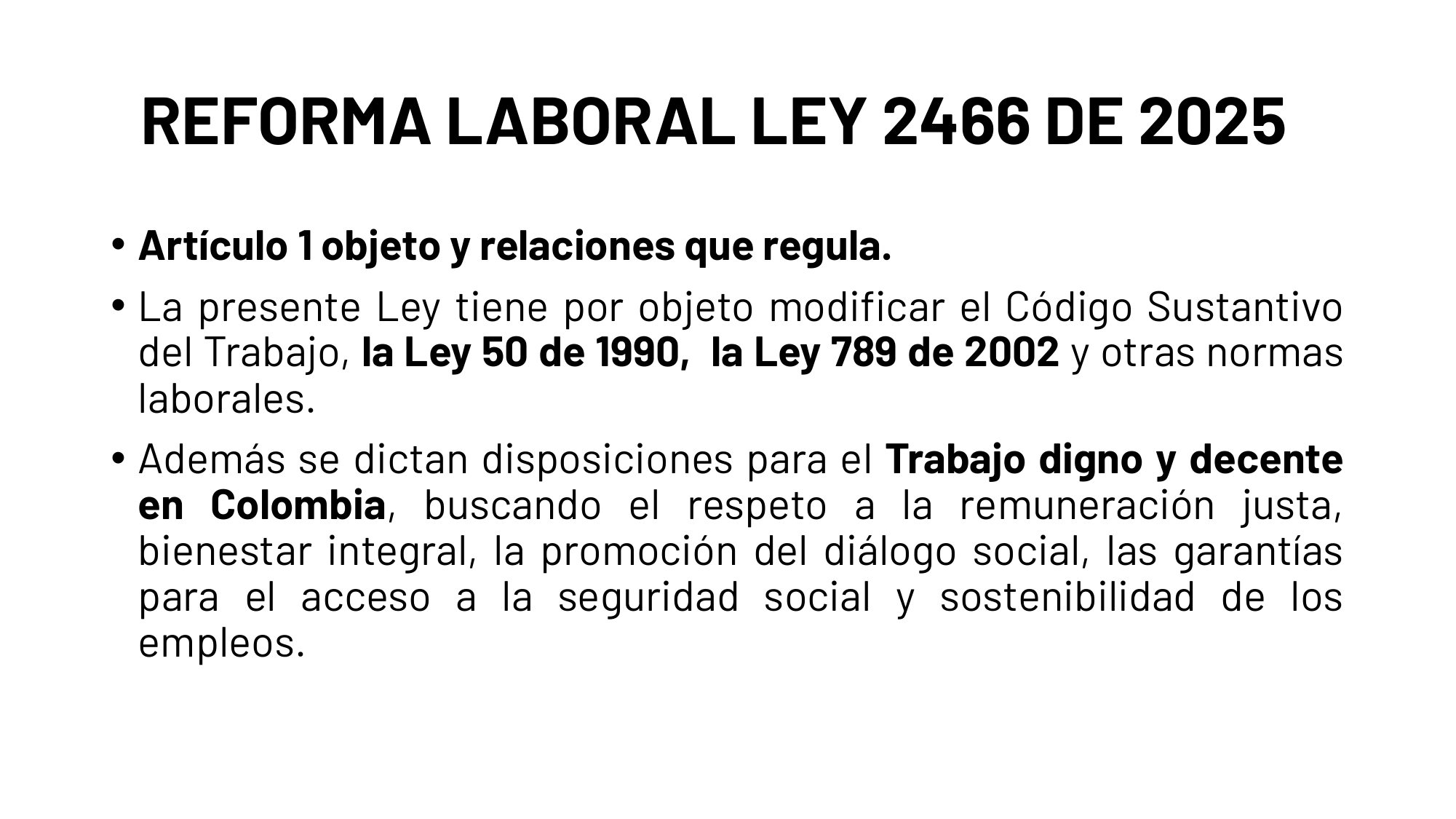

# REFORMA LABORAL LEY 2466 DE 2025
Artículo 1 objeto y relaciones que regula.
La presente Ley tiene por objeto modificar el Código Sustantivo del Trabajo, la Ley 50 de 1990,  la Ley 789 de 2002 y otras normas laborales.
Además se dictan disposiciones para el Trabajo digno y decente en Colombia, buscando el respeto a la remuneración justa, bienestar integral, la promoción del diálogo social, las garantías para el acceso a la seguridad social y sostenibilidad de los empleos.